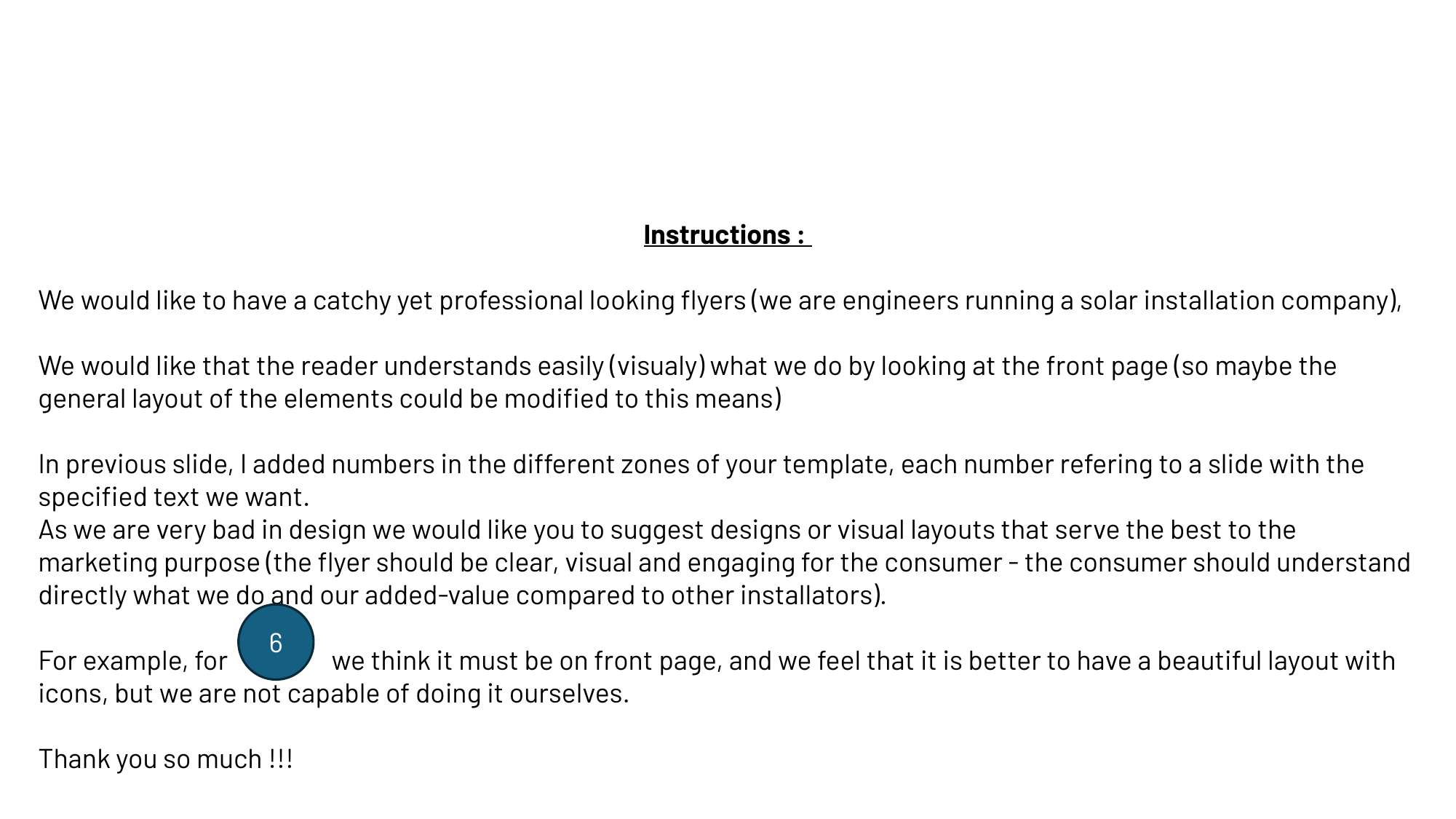

Instructions :

We would like to have a catchy yet professional looking flyers (we are engineers running a solar installation company),

We would like that the reader understands easily (visualy) what we do by looking at the front page (so maybe the general layout of the elements could be modified to this means)

In previous slide, I added numbers in the different zones of your template, each number refering to a slide with the specified text we want.
As we are very bad in design we would like you to suggest designs or visual layouts that serve the best to the marketing purpose (the flyer should be clear, visual and engaging for the consumer - the consumer should understand directly what we do and our added-value compared to other installators).

For example, for                   we think it must be on front page, and we feel that it is better to have a beautiful layout with icons, but we are not capable of doing it ourselves.

Thank you so much !!!
6